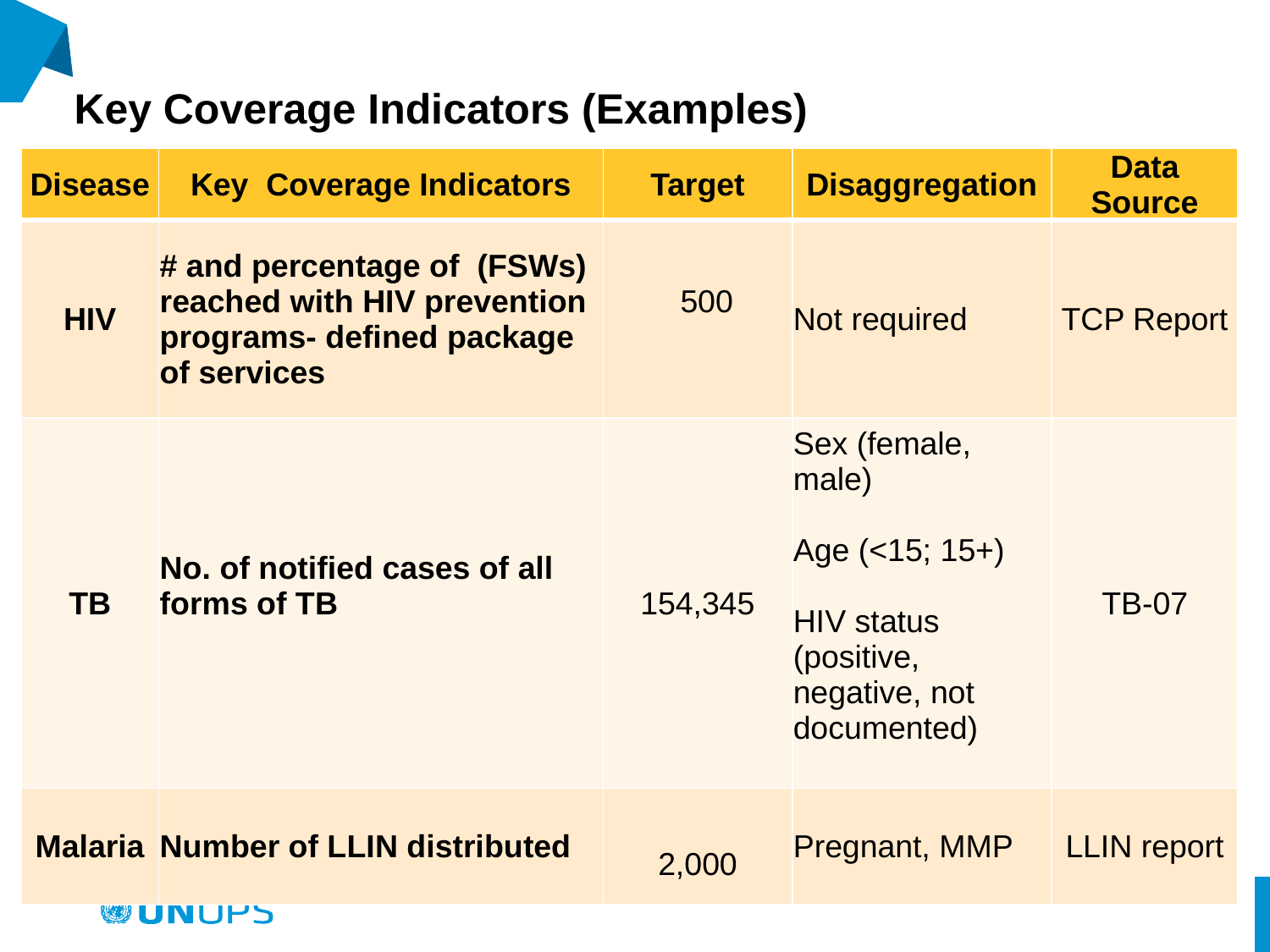

# Key Coverage Indicators (Examples)
| Disease | Key Coverage Indicators | Target | Disaggregation | Data Source |
| --- | --- | --- | --- | --- |
| HIV | # and percentage of (FSWs) reached with HIV prevention programs- defined package of services | 500 | Not required | TCP Report |
| TB | No. of notified cases of all forms of TB | 154,345 | Sex (female, male) Age (<15; 15+) HIV status (positive, negative, not documented) | TB-07 |
| Malaria | Number of LLIN distributed | 2,000 | Pregnant, MMP | LLIN report |